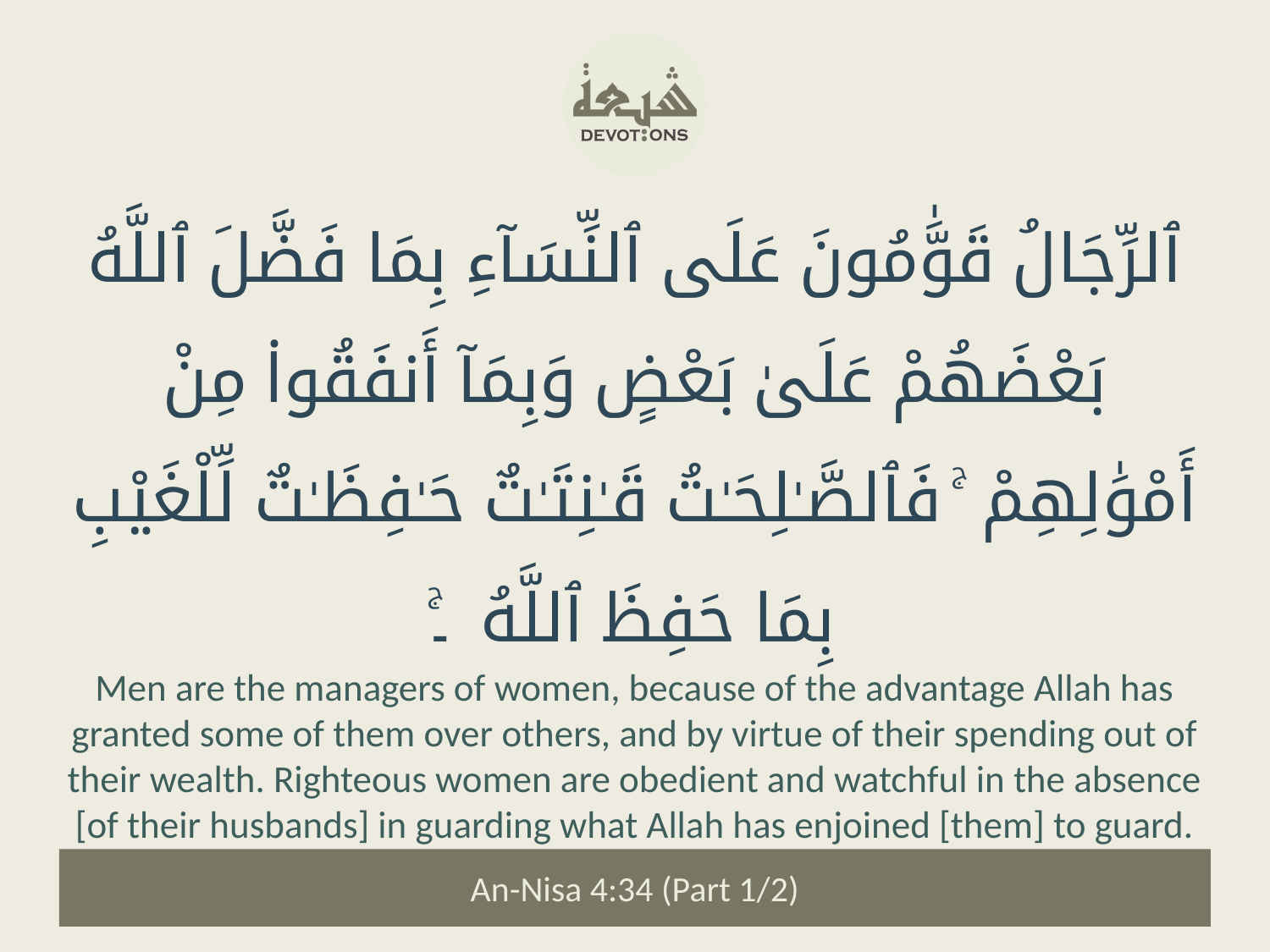

ٱلرِّجَالُ قَوَّٰمُونَ عَلَى ٱلنِّسَآءِ بِمَا فَضَّلَ ٱللَّهُ بَعْضَهُمْ عَلَىٰ بَعْضٍ وَبِمَآ أَنفَقُوا۟ مِنْ أَمْوَٰلِهِمْ ۚ فَٱلصَّـٰلِحَـٰتُ قَـٰنِتَـٰتٌ حَـٰفِظَـٰتٌ لِّلْغَيْبِ بِمَا حَفِظَ ٱللَّهُ  ۔ۚ
Men are the managers of women, because of the advantage Allah has granted some of them over others, and by virtue of their spending out of their wealth. Righteous women are obedient and watchful in the absence [of their husbands] in guarding what Allah has enjoined [them] to guard.
An-Nisa 4:34 (Part 1/2)